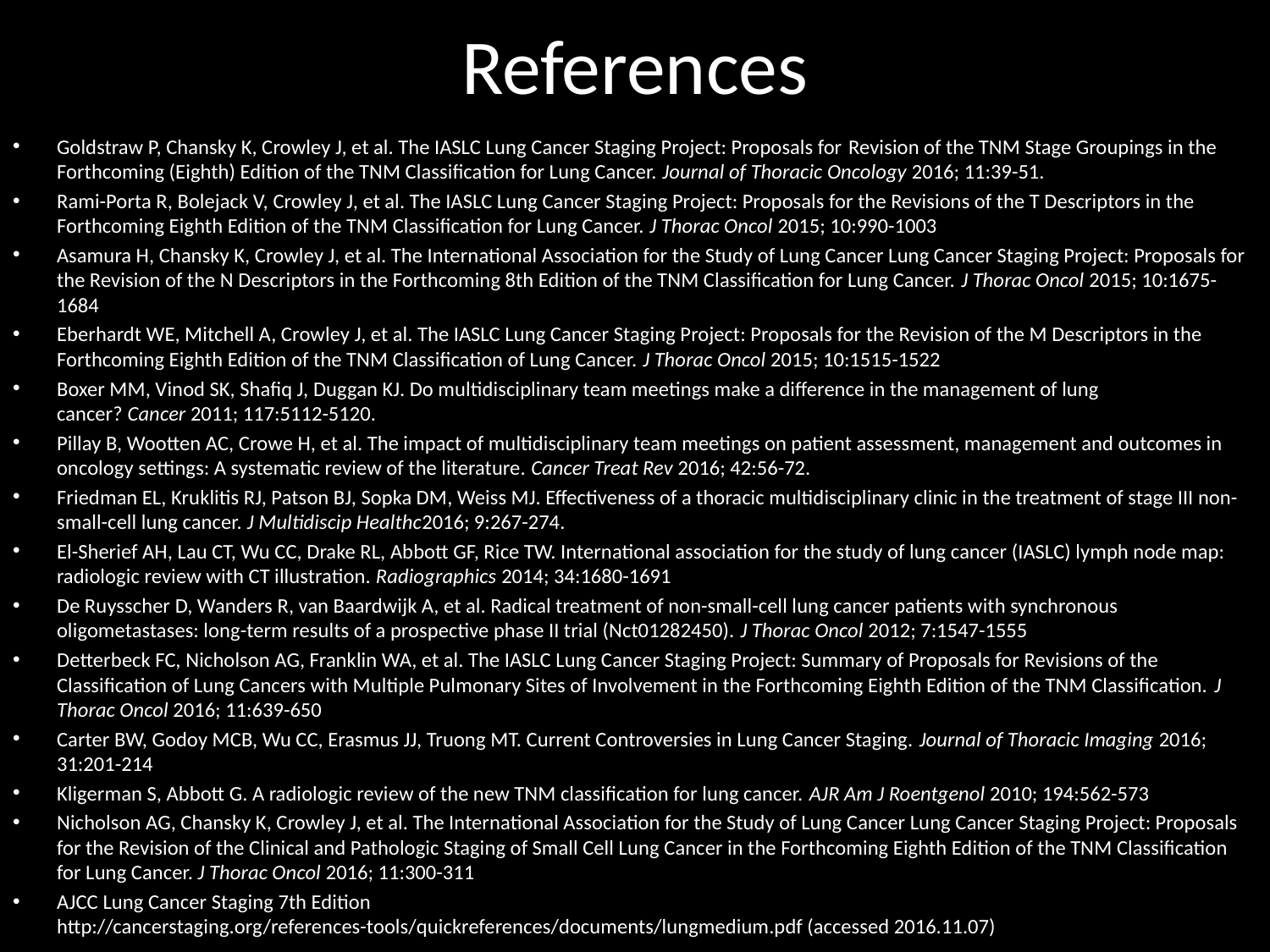

# References
Goldstraw P, Chansky K, Crowley J, et al. The IASLC Lung Cancer Staging Project: Proposals for Revision of the TNM Stage Groupings in the Forthcoming (Eighth) Edition of the TNM Classification for Lung Cancer. Journal of Thoracic Oncology 2016; 11:39-51.
Rami-Porta R, Bolejack V, Crowley J, et al. The IASLC Lung Cancer Staging Project: Proposals for the Revisions of the T Descriptors in the Forthcoming Eighth Edition of the TNM Classification for Lung Cancer. J Thorac Oncol 2015; 10:990-1003
Asamura H, Chansky K, Crowley J, et al. The International Association for the Study of Lung Cancer Lung Cancer Staging Project: Proposals for the Revision of the N Descriptors in the Forthcoming 8th Edition of the TNM Classification for Lung Cancer. J Thorac Oncol 2015; 10:1675-1684
Eberhardt WE, Mitchell A, Crowley J, et al. The IASLC Lung Cancer Staging Project: Proposals for the Revision of the M Descriptors in the Forthcoming Eighth Edition of the TNM Classification of Lung Cancer. J Thorac Oncol 2015; 10:1515-1522
Boxer MM, Vinod SK, Shafiq J, Duggan KJ. Do multidisciplinary team meetings make a difference in the management of lung cancer? Cancer 2011; 117:5112-5120.
Pillay B, Wootten AC, Crowe H, et al. The impact of multidisciplinary team meetings on patient assessment, management and outcomes in oncology settings: A systematic review of the literature. Cancer Treat Rev 2016; 42:56-72.
Friedman EL, Kruklitis RJ, Patson BJ, Sopka DM, Weiss MJ. Effectiveness of a thoracic multidisciplinary clinic in the treatment of stage III non-small-cell lung cancer. J Multidiscip Healthc2016; 9:267-274.
El-Sherief AH, Lau CT, Wu CC, Drake RL, Abbott GF, Rice TW. International association for the study of lung cancer (IASLC) lymph node map: radiologic review with CT illustration. Radiographics 2014; 34:1680-1691
De Ruysscher D, Wanders R, van Baardwijk A, et al. Radical treatment of non-small-cell lung cancer patients with synchronous oligometastases: long-term results of a prospective phase II trial (Nct01282450). J Thorac Oncol 2012; 7:1547-1555
Detterbeck FC, Nicholson AG, Franklin WA, et al. The IASLC Lung Cancer Staging Project: Summary of Proposals for Revisions of the Classification of Lung Cancers with Multiple Pulmonary Sites of Involvement in the Forthcoming Eighth Edition of the TNM Classification. J Thorac Oncol 2016; 11:639-650
Carter BW, Godoy MCB, Wu CC, Erasmus JJ, Truong MT. Current Controversies in Lung Cancer Staging. Journal of Thoracic Imaging 2016; 31:201-214
Kligerman S, Abbott G. A radiologic review of the new TNM classification for lung cancer. AJR Am J Roentgenol 2010; 194:562-573
Nicholson AG, Chansky K, Crowley J, et al. The International Association for the Study of Lung Cancer Lung Cancer Staging Project: Proposals for the Revision of the Clinical and Pathologic Staging of Small Cell Lung Cancer in the Forthcoming Eighth Edition of the TNM Classification for Lung Cancer. J Thorac Oncol 2016; 11:300-311
AJCC Lung Cancer Staging 7th Edition
http://cancerstaging.org/references-tools/quickreferences/documents/lungmedium.pdf (accessed 2016.11.07)